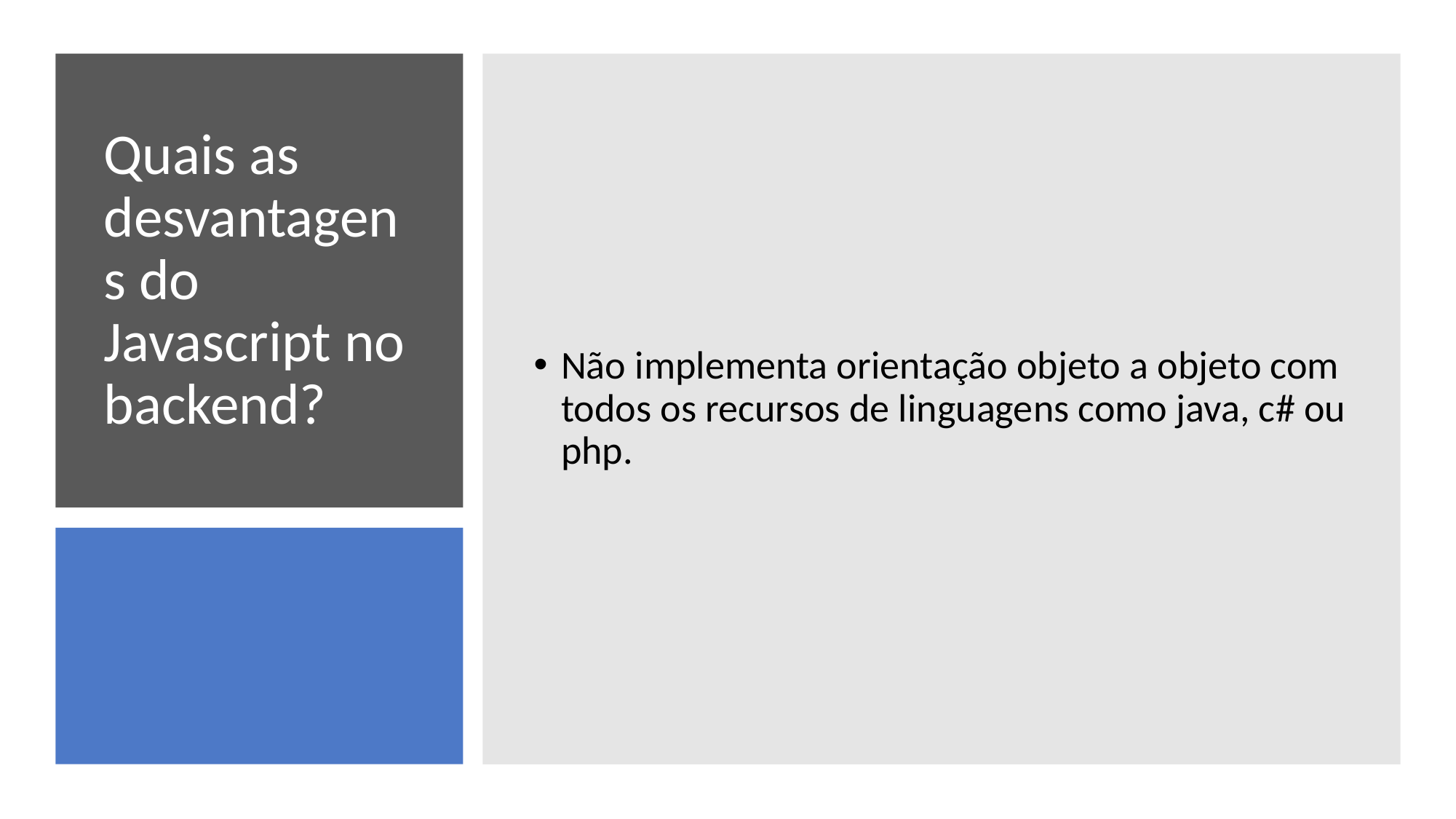

Não implementa orientação objeto a objeto com todos os recursos de linguagens como java, c# ou php.
# Quais as desvantagens do Javascript no backend?